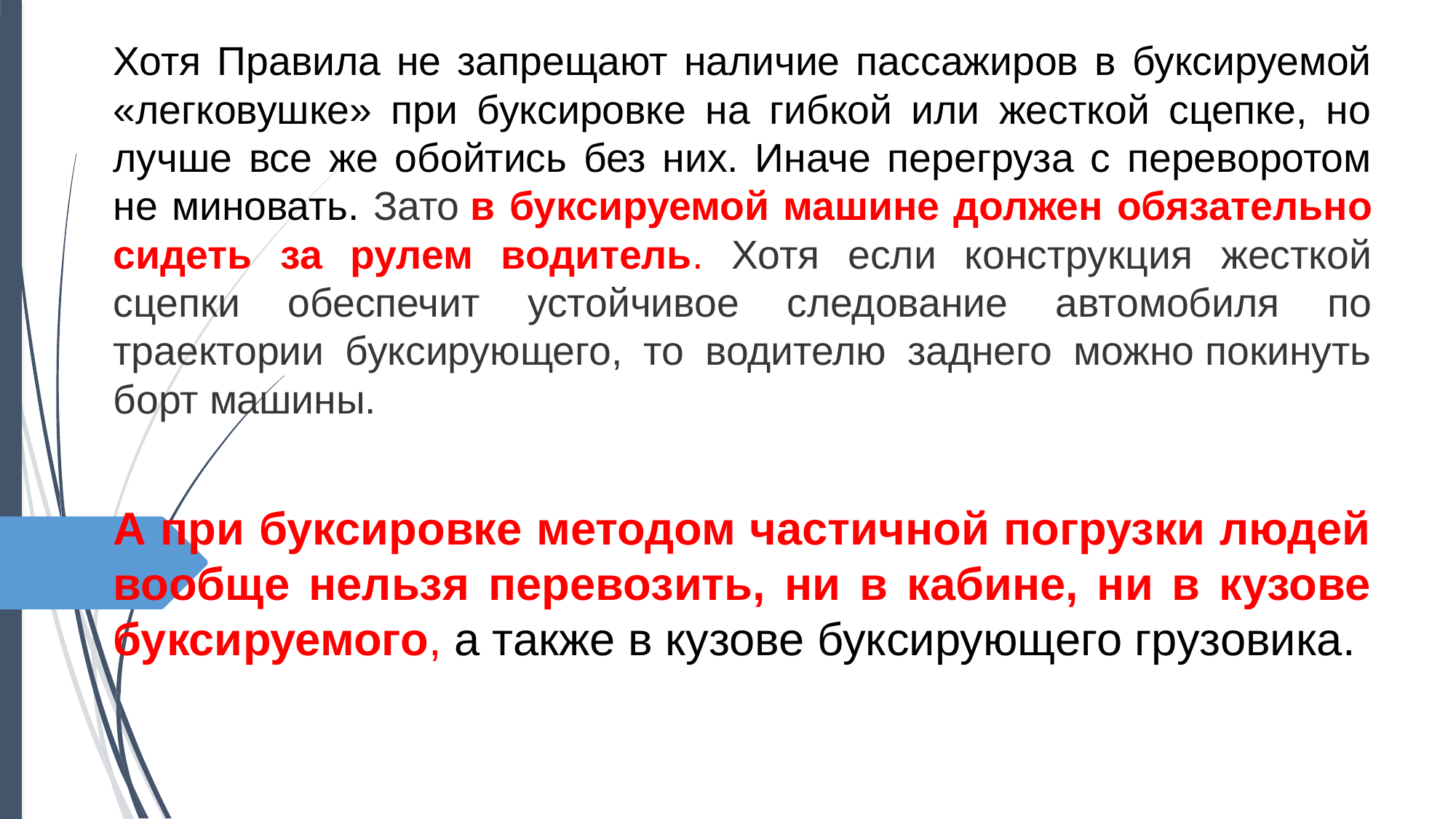

Хотя Правила не запрещают наличие пассажиров в буксируемой «легковушке» при буксировке на гибкой или жесткой сцепке, но лучше все же обойтись без них. Иначе перегруза с переворотом не миновать. Зато в буксируемой машине должен обязательно сидеть за рулем водитель. Хотя если конструкция жесткой сцепки обеспечит устойчивое следование автомобиля по траектории буксирующего, то водителю заднего можно покинуть борт машины.

А при буксировке методом частичной погрузки людей вообще нельзя перевозить, ни в кабине, ни в кузове буксируемого, а также в кузове буксирующего грузовика.
#